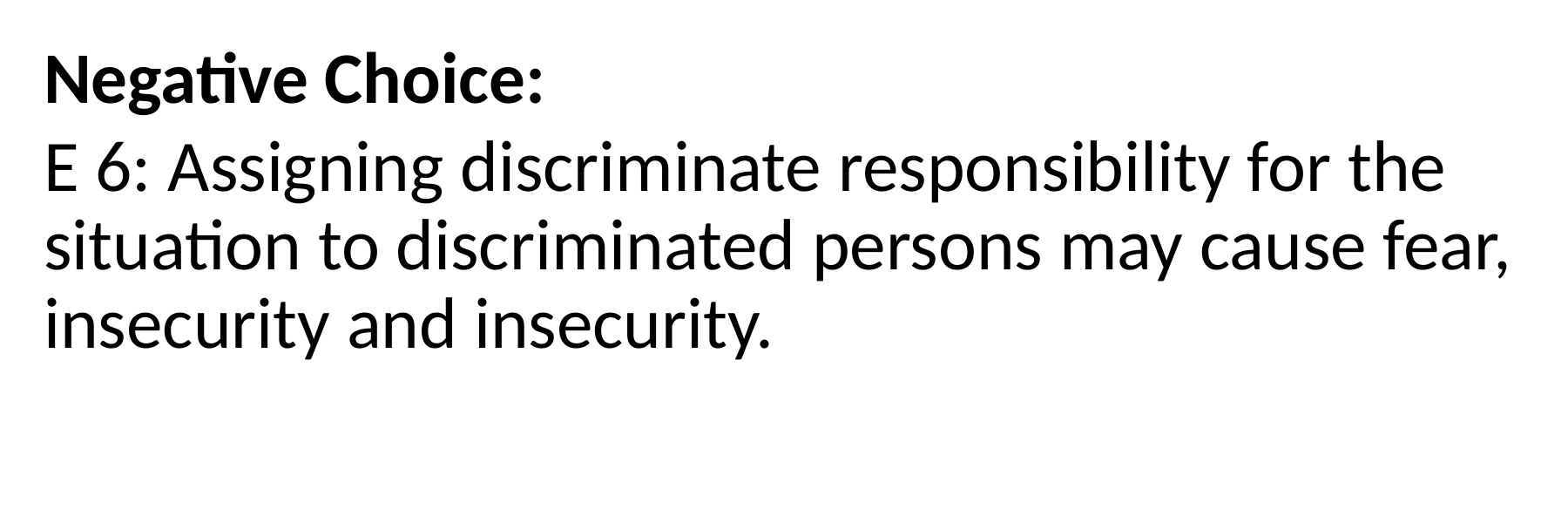

Negative Choice:
E 6: Assigning discriminate responsibility for the situation to discriminated persons may cause fear, insecurity and insecurity.